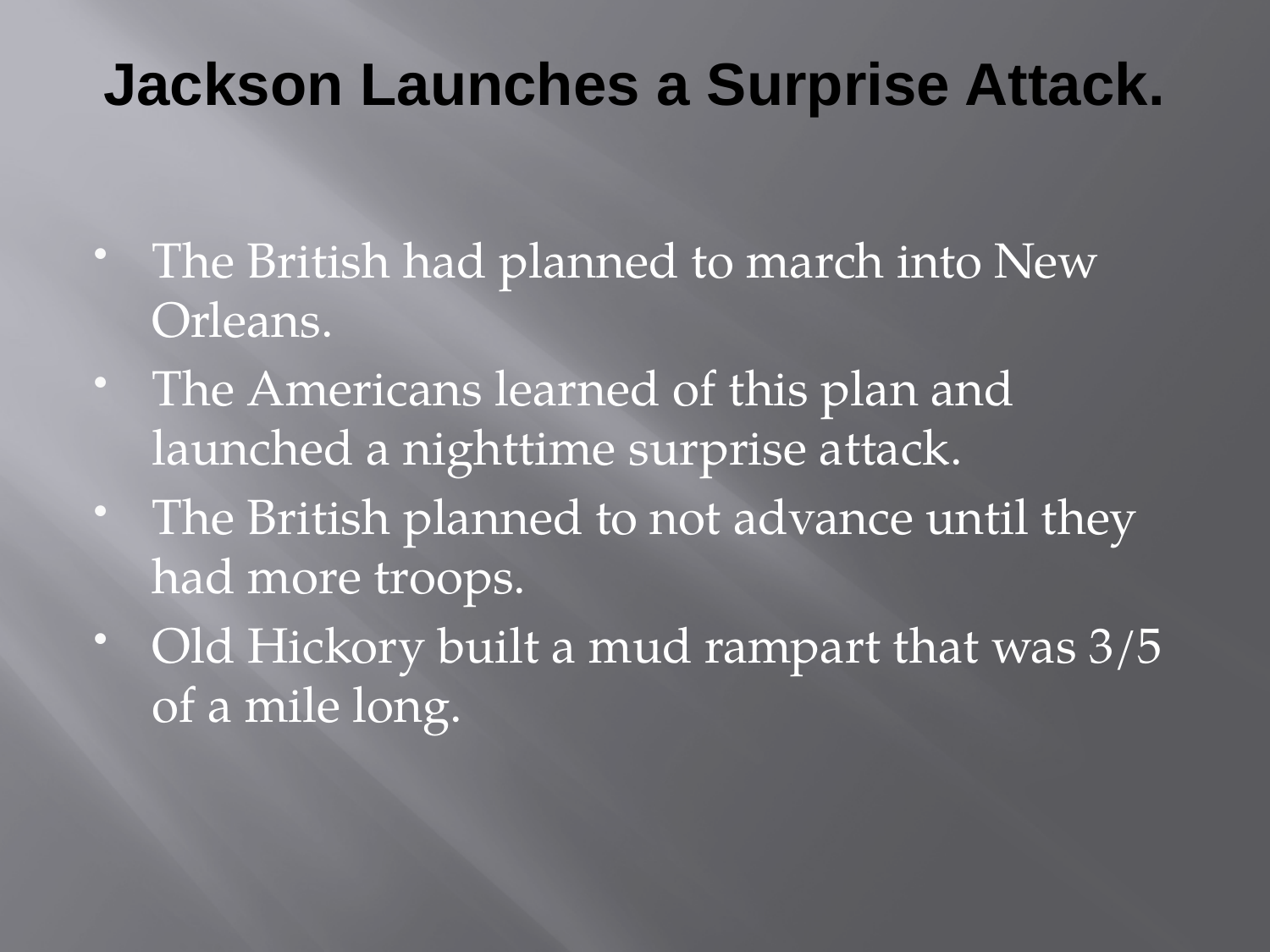

# Jackson Launches a Surprise Attack.
The British had planned to march into New Orleans.
The Americans learned of this plan and launched a nighttime surprise attack.
The British planned to not advance until they had more troops.
Old Hickory built a mud rampart that was 3/5 of a mile long.